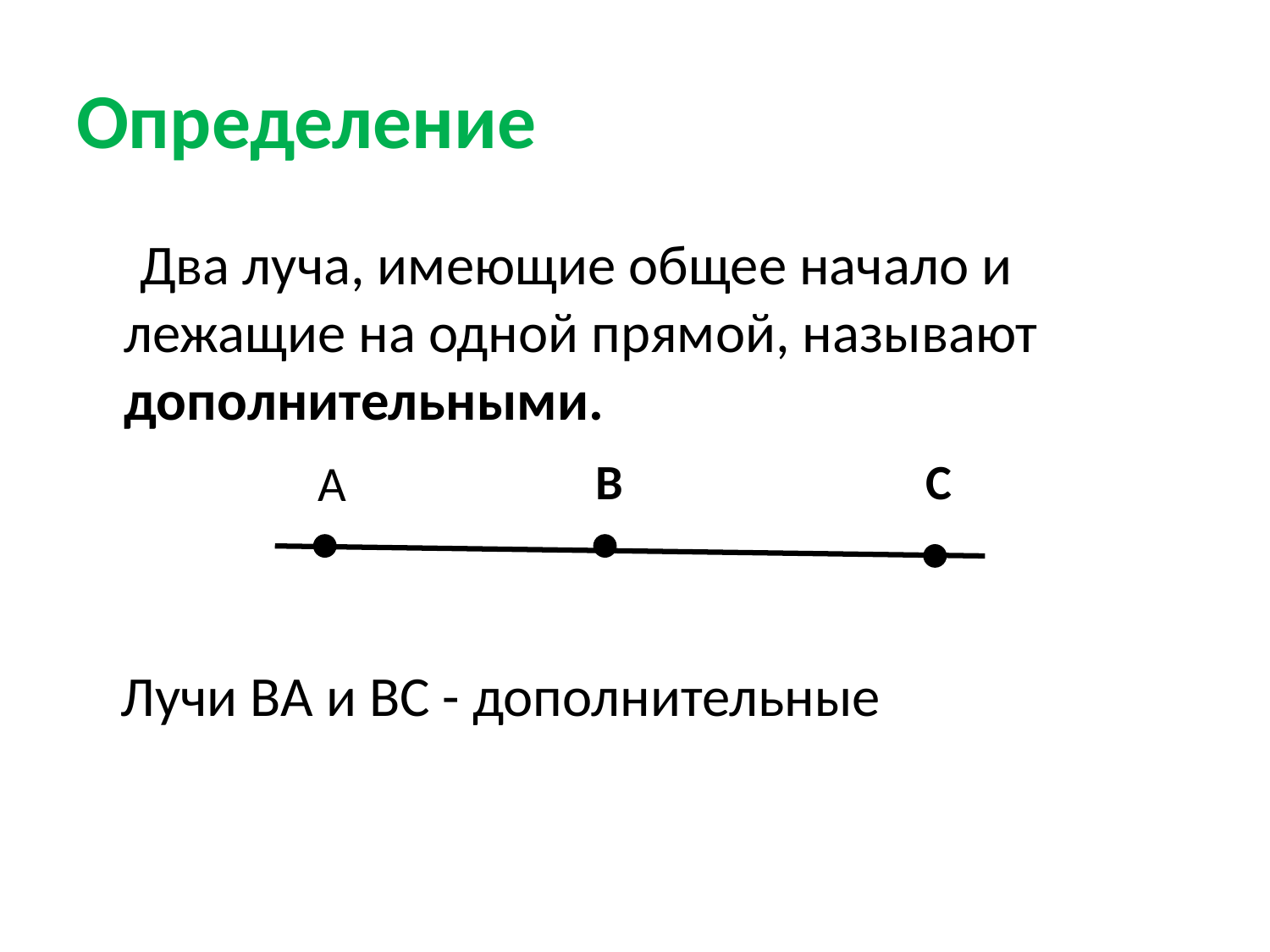

# Определение
     Два луча, имеющие общее начало и лежащие на одной прямой, называют дополнительными.
                                         В                           С

    Лучи ВА и ВС - дополнительные
А